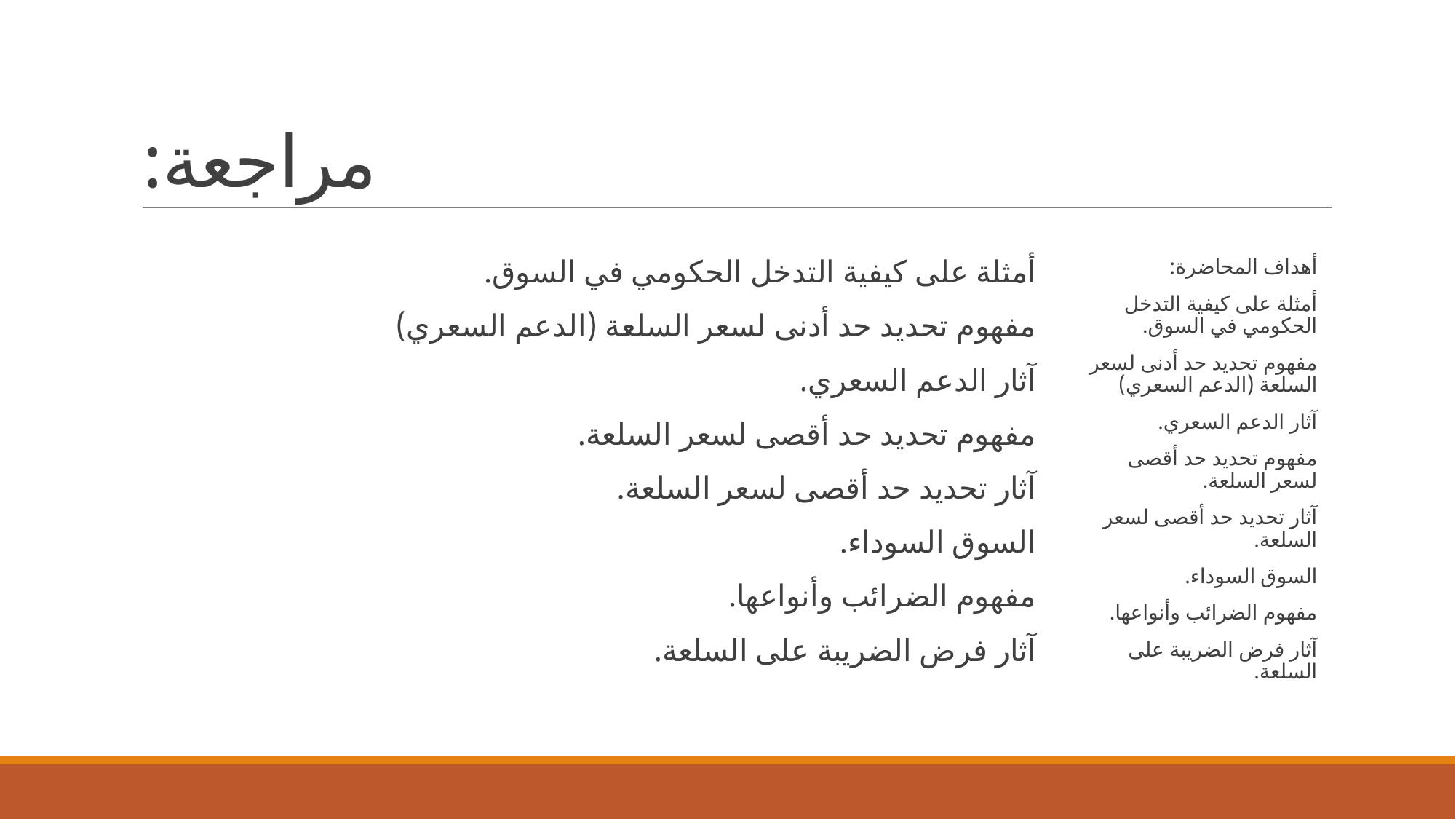

# مراجعة:
أمثلة على كيفية التدخل الحكومي في السوق.
مفهوم تحديد حد أدنى لسعر السلعة (الدعم السعري)
آثار الدعم السعري.
مفهوم تحديد حد أقصى لسعر السلعة.
آثار تحديد حد أقصى لسعر السلعة.
السوق السوداء.
مفهوم الضرائب وأنواعها.
آثار فرض الضريبة على السلعة.

أهداف المحاضرة:
أمثلة على كيفية التدخل الحكومي في السوق.
مفهوم تحديد حد أدنى لسعر السلعة (الدعم السعري)
آثار الدعم السعري.
مفهوم تحديد حد أقصى لسعر السلعة.
آثار تحديد حد أقصى لسعر السلعة.
السوق السوداء.
مفهوم الضرائب وأنواعها.
آثار فرض الضريبة على السلعة.